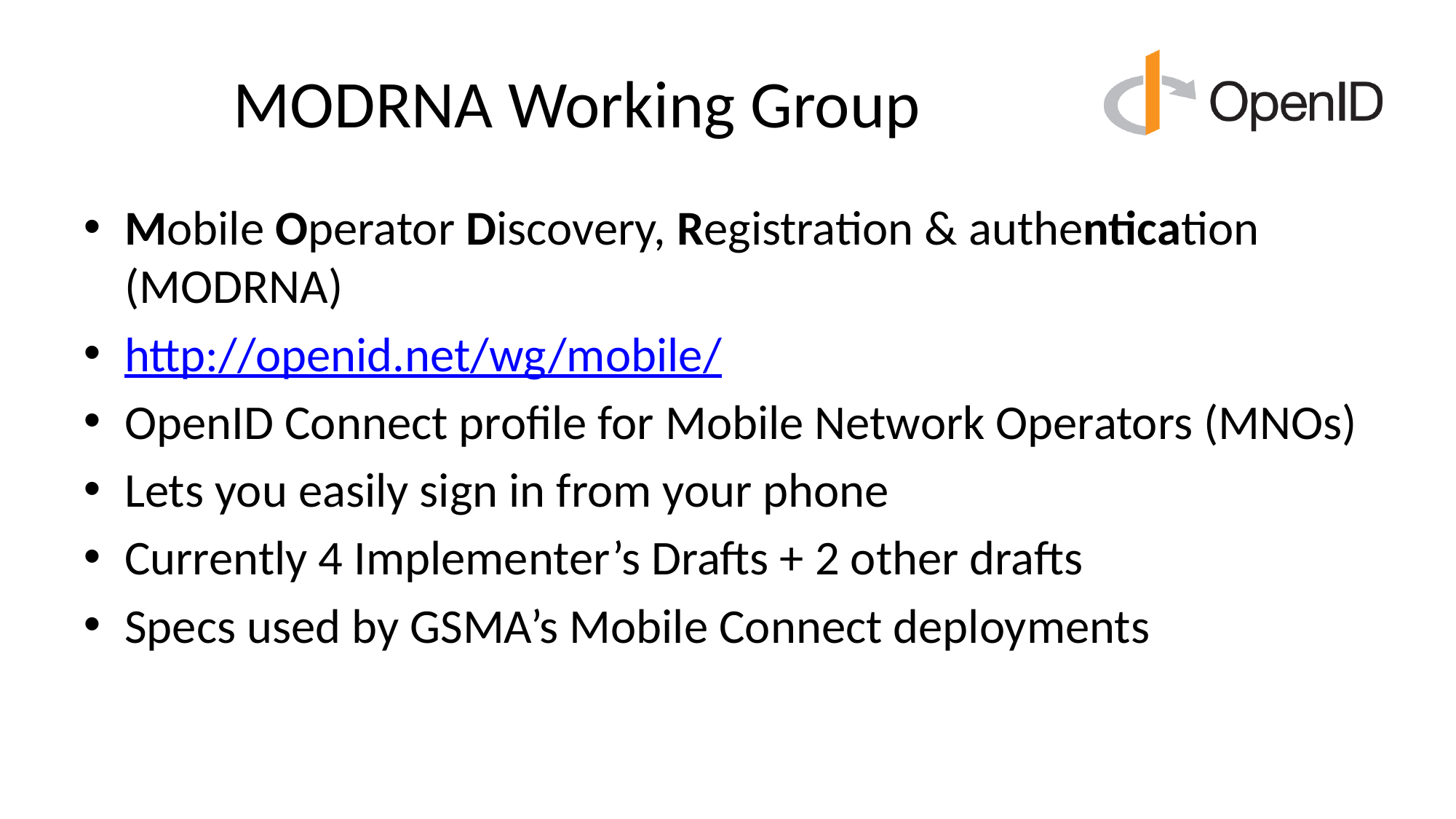

# MODRNA Working Group
Mobile Operator Discovery, Registration & authentication (MODRNA)
http://openid.net/wg/mobile/
OpenID Connect profile for Mobile Network Operators (MNOs)
Lets you easily sign in from your phone
Currently 4 Implementer’s Drafts + 2 other drafts
Specs used by GSMA’s Mobile Connect deployments